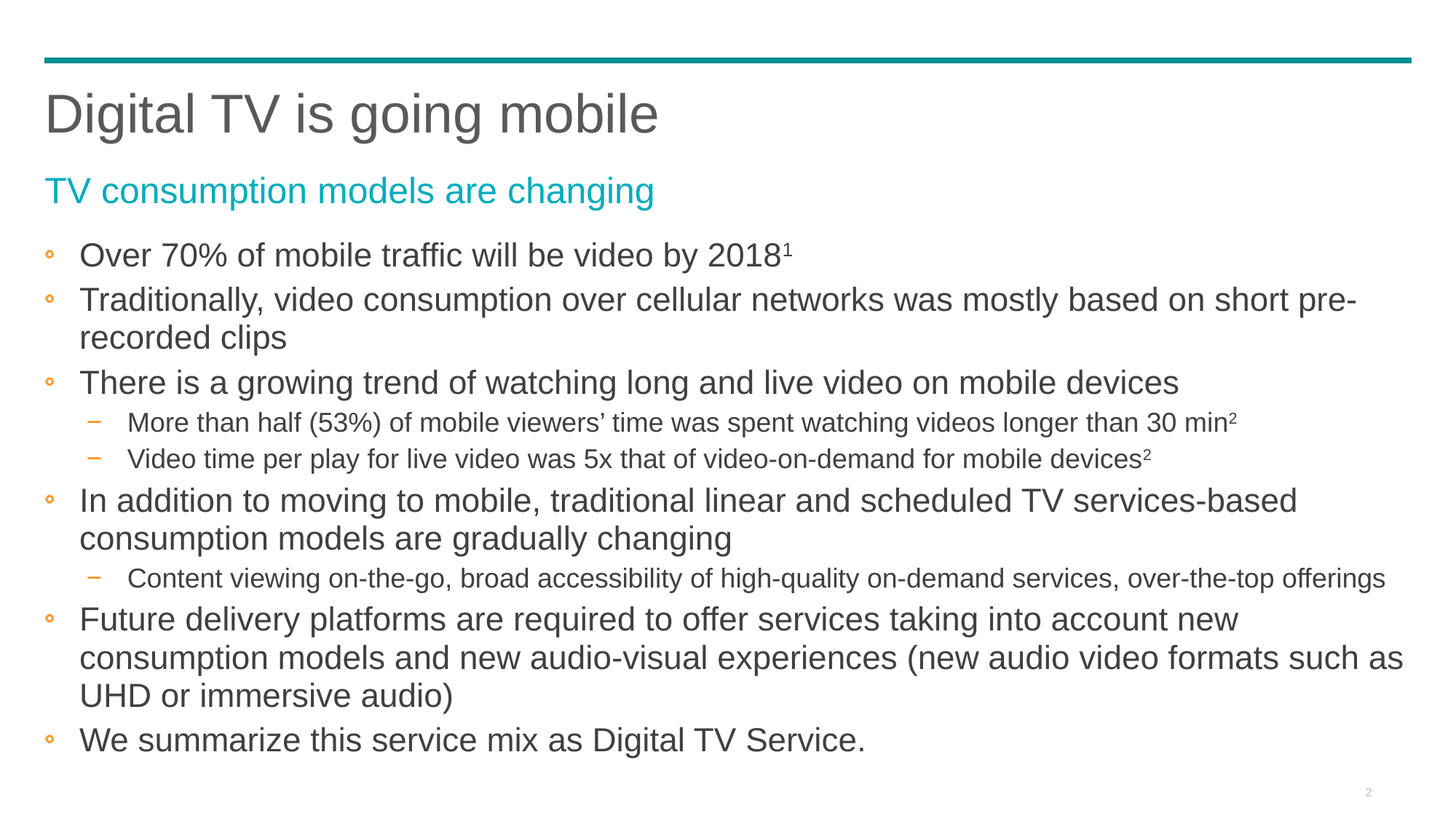

# Digital TV is going mobile
TV consumption models are changing
Over 70% of mobile traffic will be video by 20181
Traditionally, video consumption over cellular networks was mostly based on short pre-recorded clips
There is a growing trend of watching long and live video on mobile devices
More than half (53%) of mobile viewers’ time was spent watching videos longer than 30 min2
Video time per play for live video was 5x that of video-on-demand for mobile devices2
In addition to moving to mobile, traditional linear and scheduled TV services-based consumption models are gradually changing
Content viewing on-the-go, broad accessibility of high-quality on-demand services, over-the-top offerings
Future delivery platforms are required to offer services taking into account new consumption models and new audio-visual experiences (new audio video formats such as UHD or immersive audio)
We summarize this service mix as Digital TV Service.